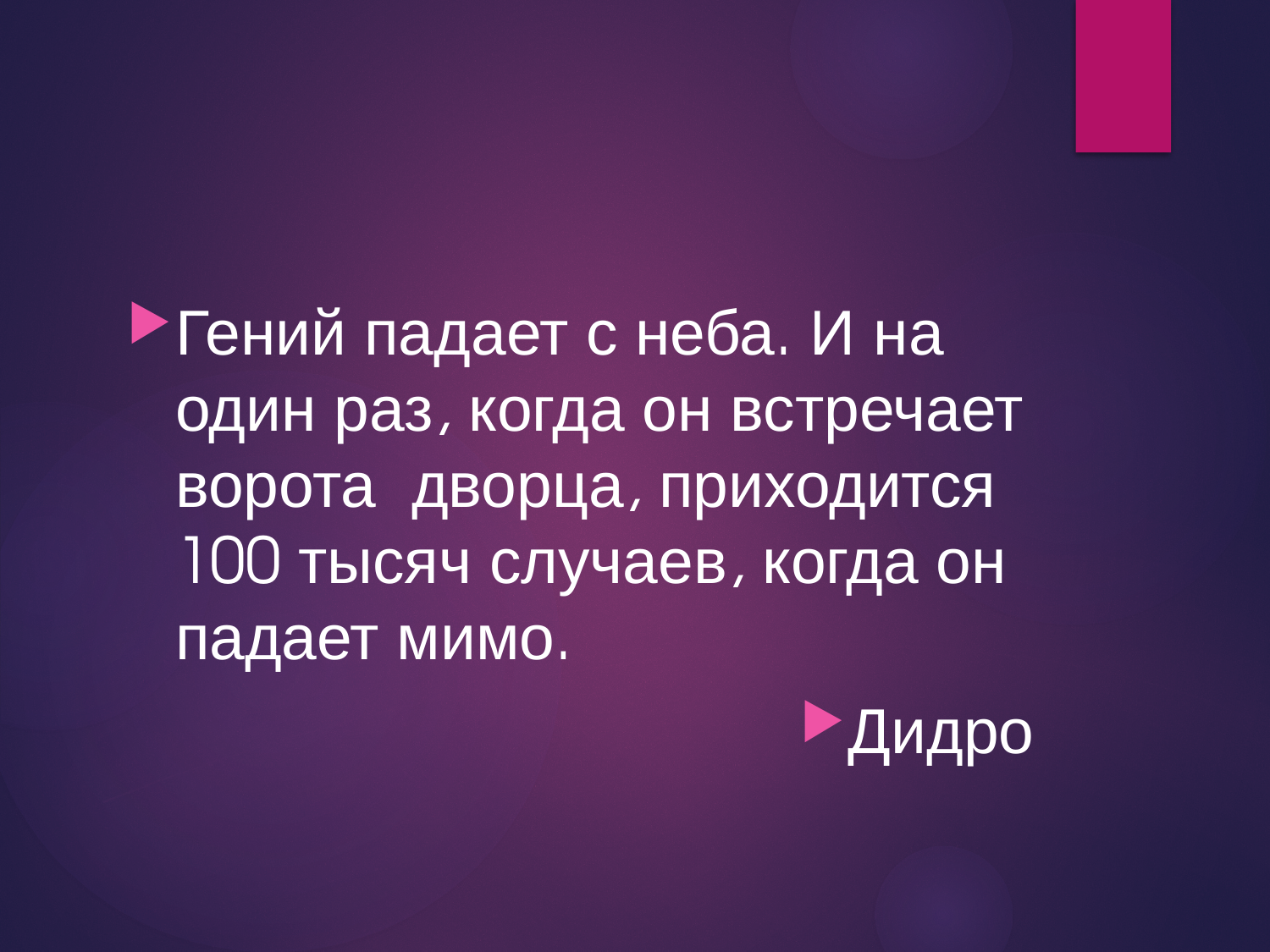

Гений падает с неба. И на один раз, когда он встречает ворота  дворца, приходится  100 тысяч случаев, когда он падает мимо.
Дидро